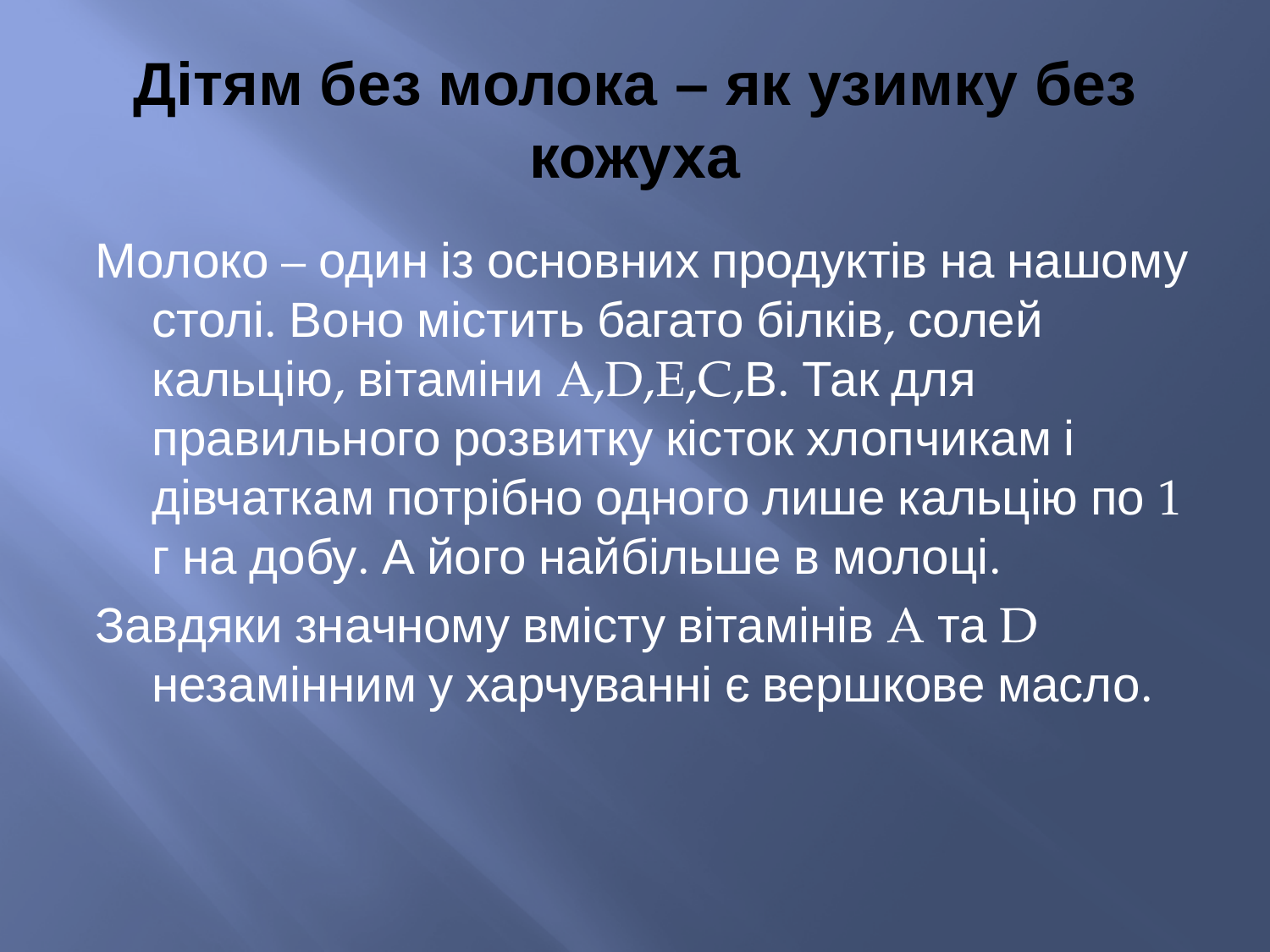

# Дітям без молока – як узимку без кожуха
Молоко – один із основних продуктів на нашому столі. Воно містить багато білків, солей кальцію, вітаміни A,D,E,C,В. Так для правильного розвитку кісток хлопчикам і дівчаткам потрібно одного лише кальцію по 1 г на добу. А його найбільше в молоці.
Завдяки значному вмісту вітамінів A та D незамінним у харчуванні є вершкове масло.